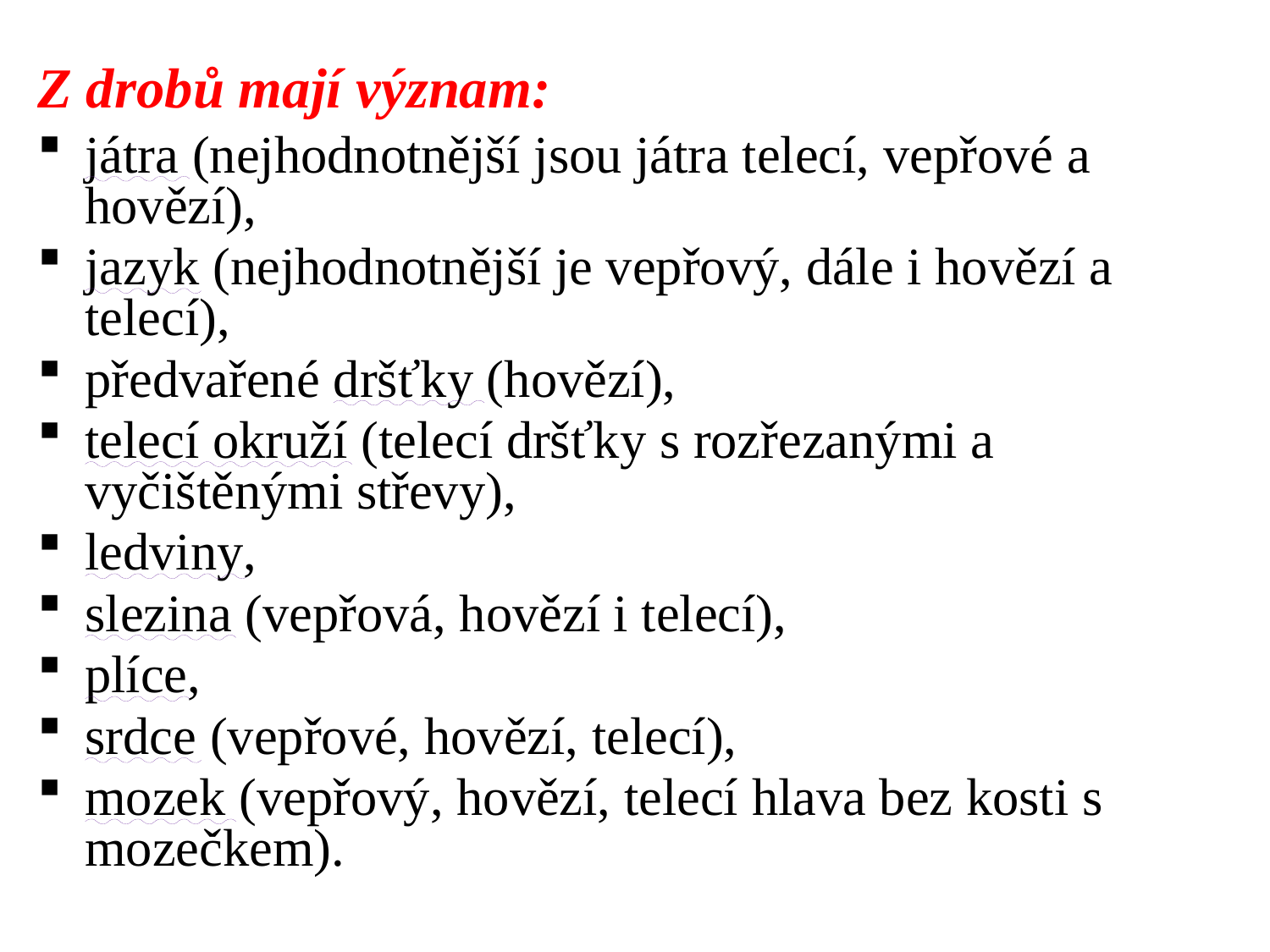

# Z drobů mají význam:
játra (nejhodnotnější jsou játra telecí, vepřové a hovězí),
jazyk (nejhodnotnější je vepřový, dále i hovězí a telecí),
předvařené dršťky (hovězí),
telecí okruží (telecí dršťky s rozřezanými a vyčištěnými střevy),
ledviny,
slezina (vepřová, hovězí i telecí),
plíce,
srdce (vepřové, hovězí, telecí),
mozek (vepřový, hovězí, telecí hlava bez kosti s mozečkem).